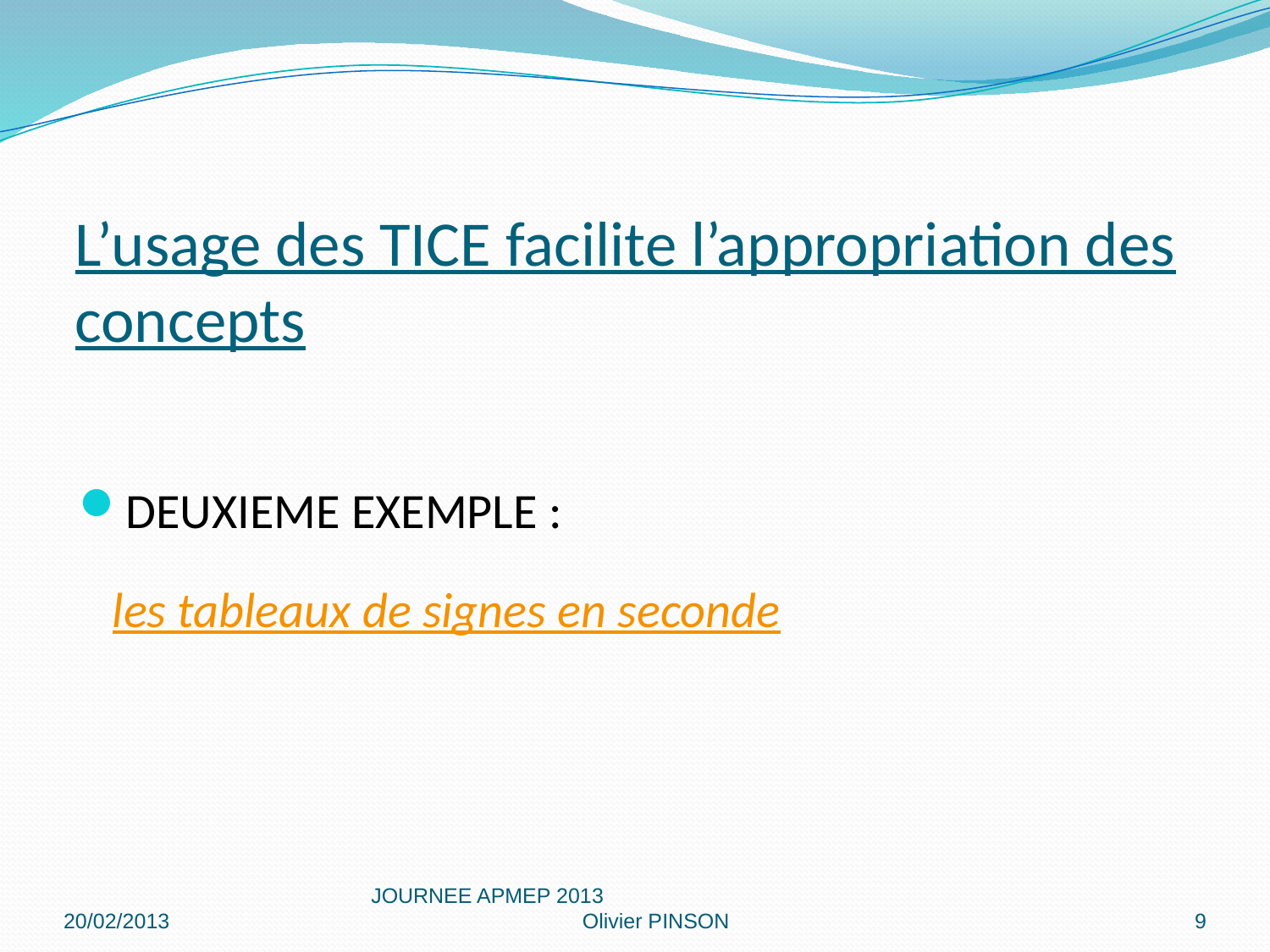

# L’usage des TICE facilite l’appropriation des concepts
DEUXIEME EXEMPLE :
   les tableaux de signes en seconde
20/02/2013
JOURNEE APMEP 2013                                                          Olivier PINSON
9